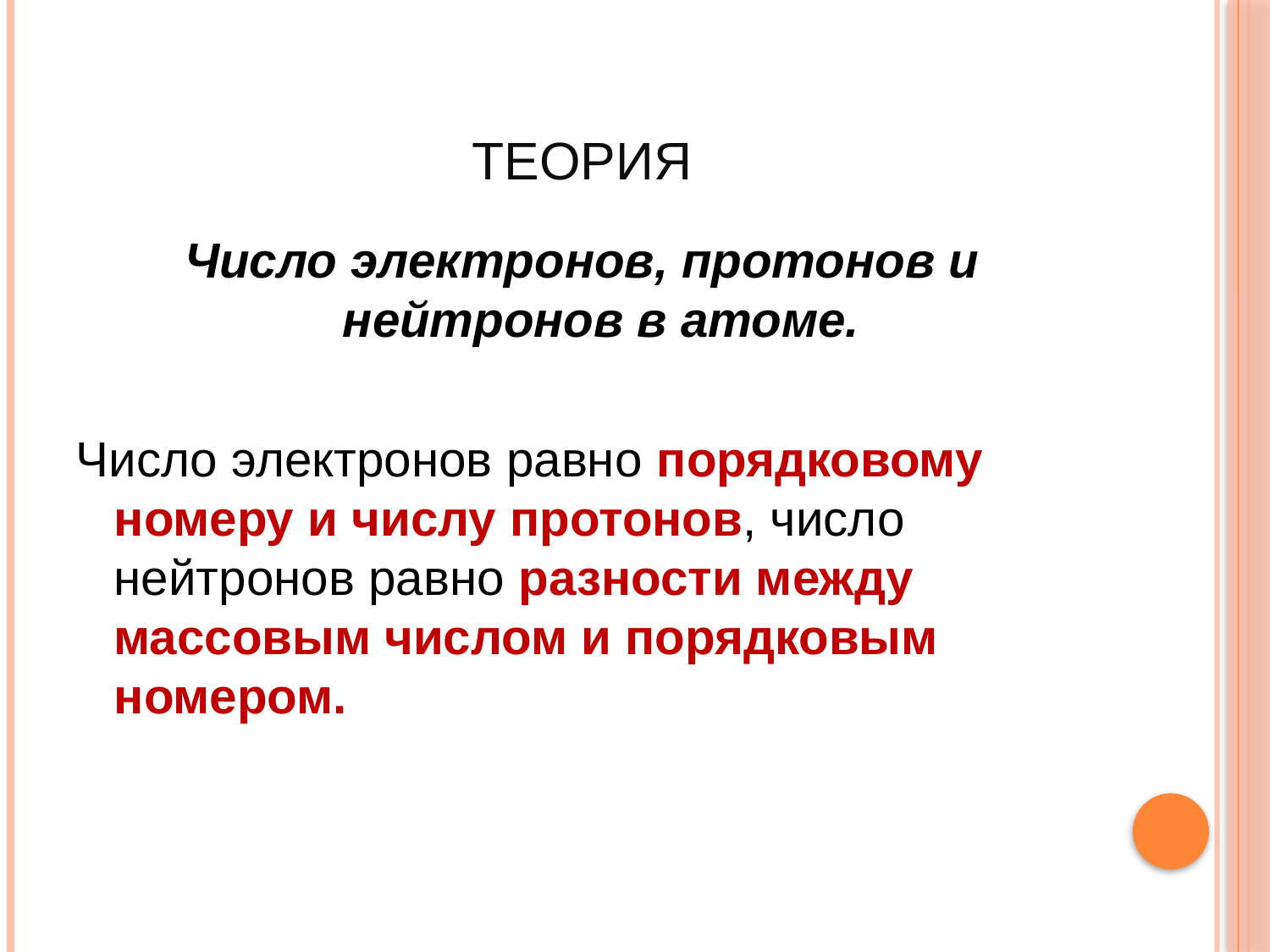

# Теория
Число электронов, протонов и нейтронов в атоме.

Число электронов равно порядковому номеру и числу протонов, число  нейтронов равно разности между массовым числом и порядковым номером.